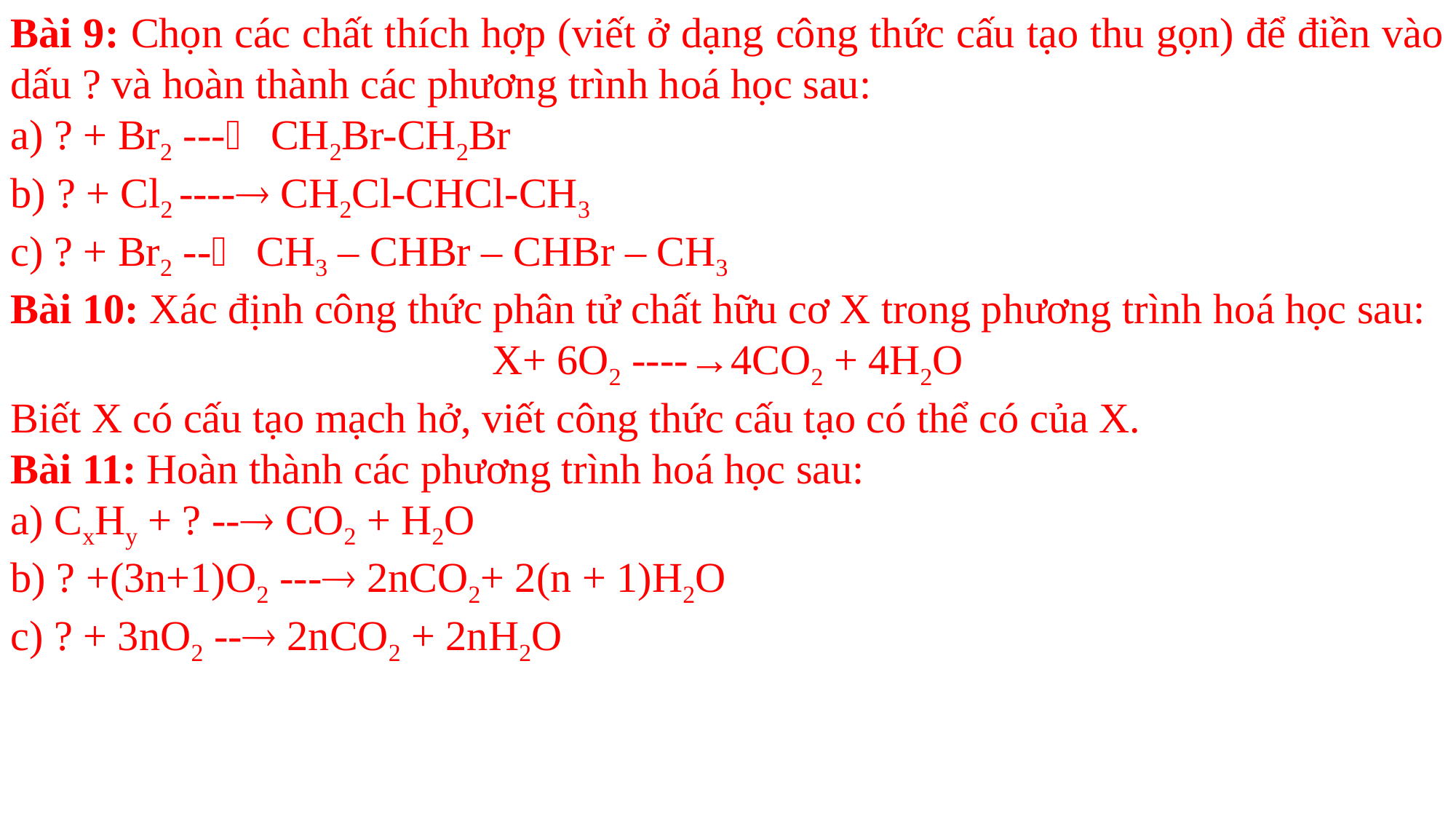

Bài 9: Chọn các chất thích hợp (viết ở dạng công thức cấu tạo thu gọn) để điền vào dấu ? và hoàn thành các phương trình hoá học sau:
a) ? + Br2 ---→ CH2Br-CH2Br
b) ? + Cl2 ----→ CH2Cl-CHCl-CH3
c) ? + Br2 --→ CH3 – CHBr – CHBr – CH3
Bài 10: Xác định công thức phân tử chất hữu cơ X trong phương trình hoá học sau:
X+ 6O2 ----→4CO2 + 4H2O
Biết X có cấu tạo mạch hở, viết công thức cấu tạo có thể có của X.
Bài 11: Hoàn thành các phương trình hoá học sau:
a) CxHy + ? --→ CO2 + H2O
b) ? +(3n+1)O2 ---→ 2nCO2+ 2(n + 1)H2O
c) ? + 3nO2 --→ 2nCO2 + 2nH2O